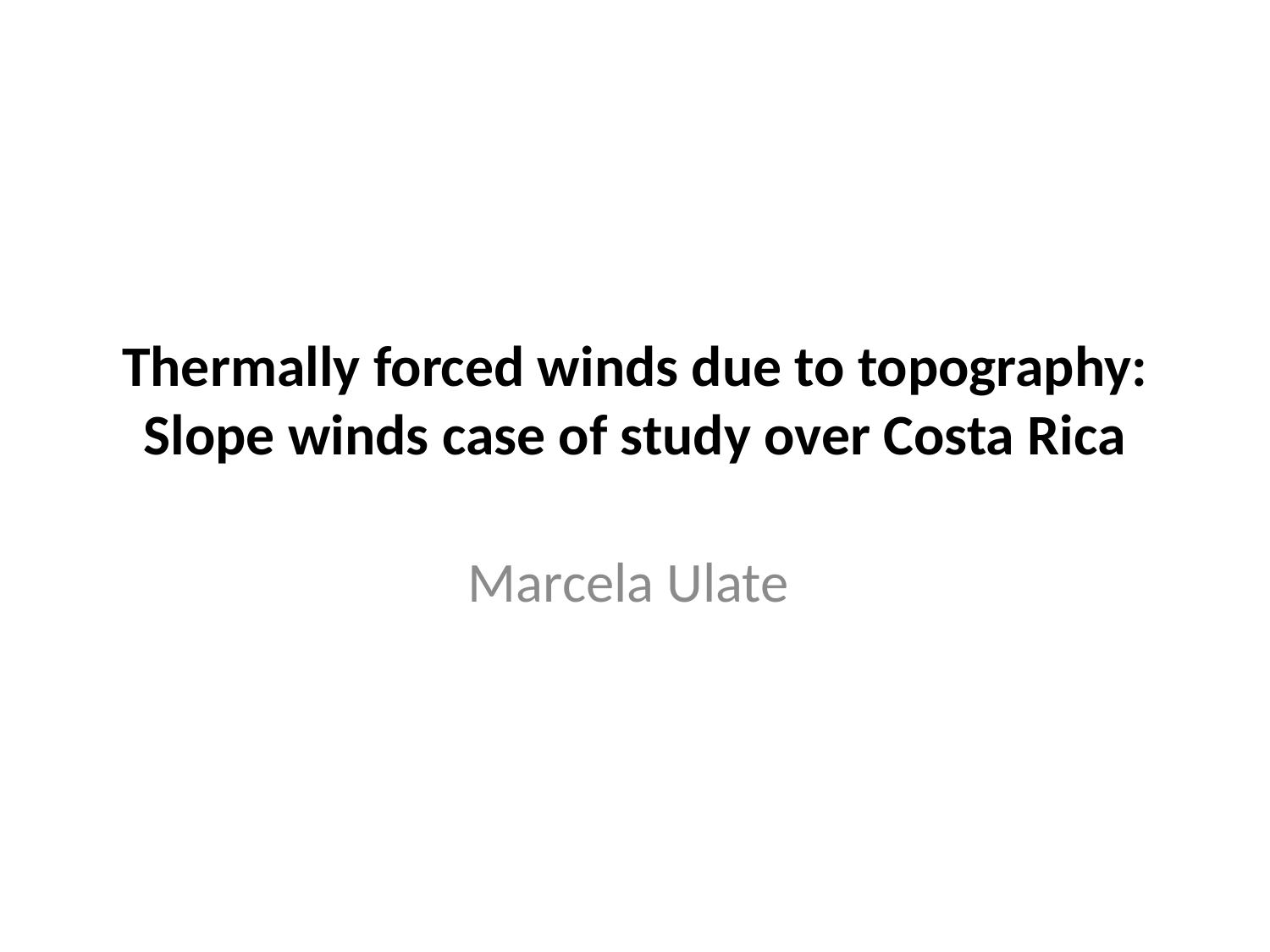

# Thermally forced winds due to topography: Slope winds case of study over Costa Rica
Marcela Ulate